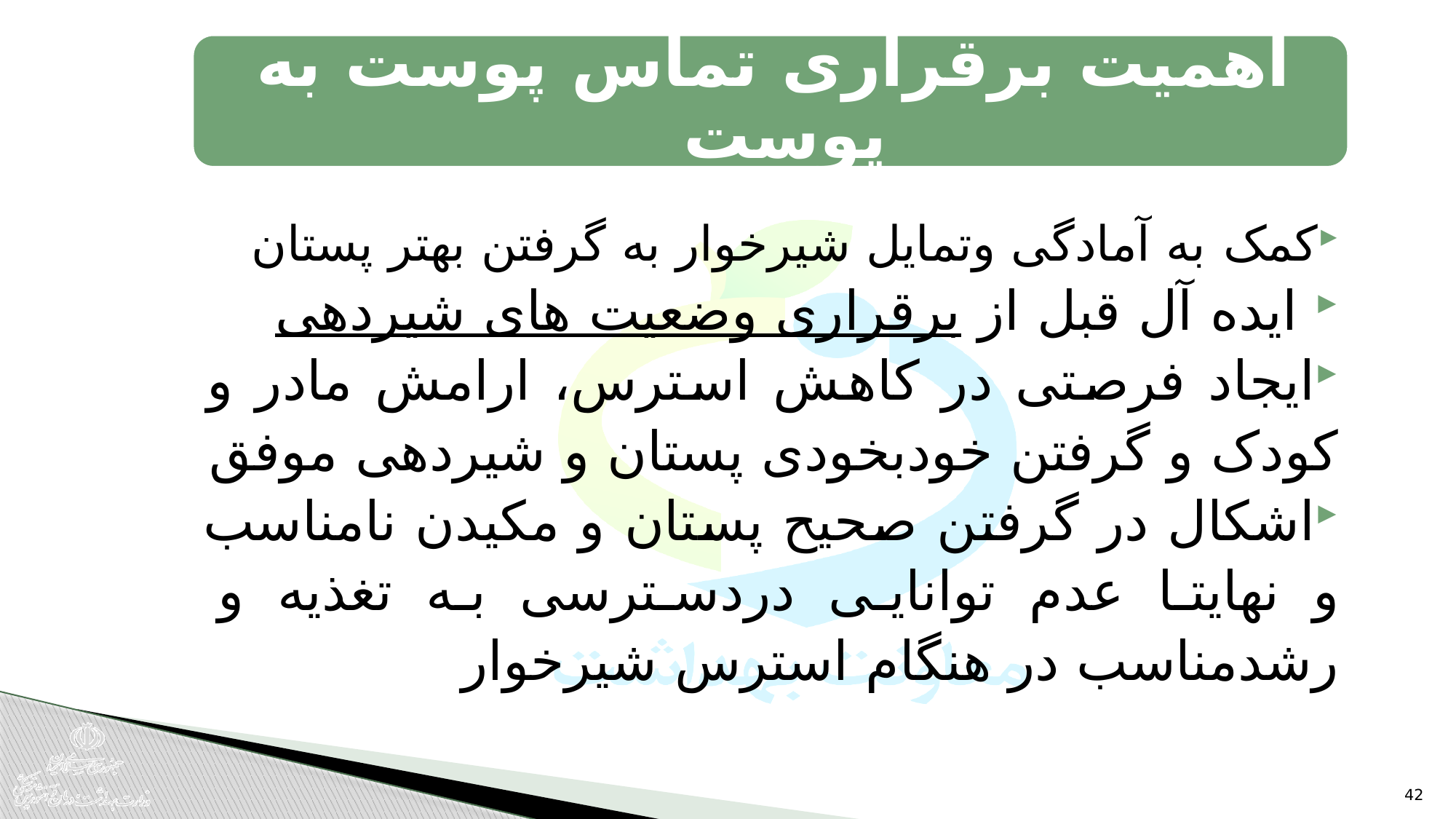

اهمیت برقراری تماس پوست به پوست
کمک به آمادگی وتمایل شیرخوار به گرفتن بهتر پستان
 ایده آل قبل از برقراری وضعیت های شیردهی
ایجاد فرصتی در کاهش استرس، ارامش مادر و کودک و گرفتن خودبخودی پستان و شیردهی موفق
اشکال در گرفتن صحیح پستان و مکیدن نامناسب و نهایتا عدم توانایی دردسترسی به تغذیه و رشدمناسب در هنگام استرس شیرخوار
42